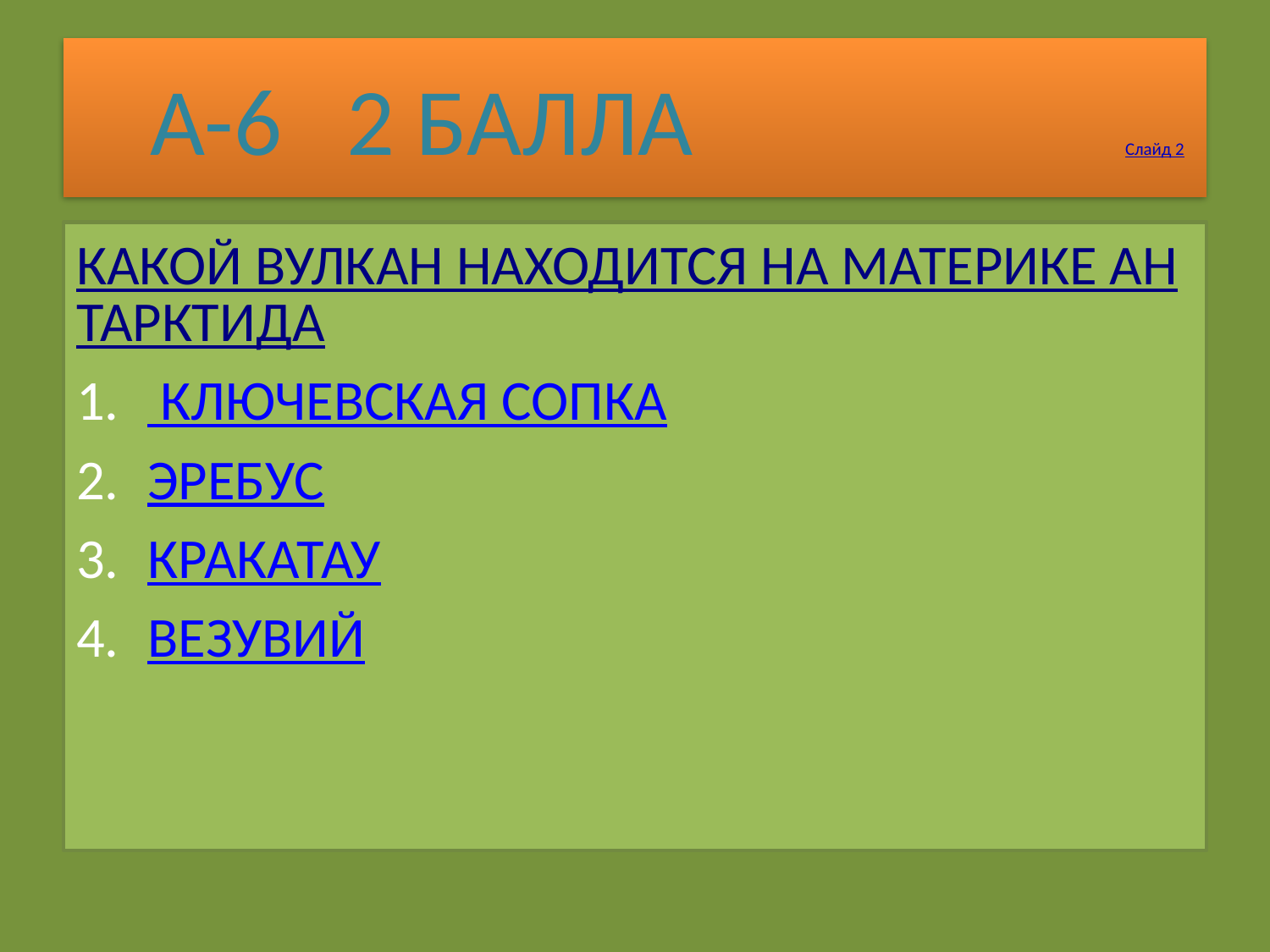

# А-6   2 БАЛЛА                    Слайд 2
КАКОЙ ВУЛКАН НАХОДИТСЯ НА МАТЕРИКЕ АНТАРКТИДА
 КЛЮЧЕВСКАЯ СОПКА
ЭРЕБУС
КРАКАТАУ
ВЕЗУВИЙ